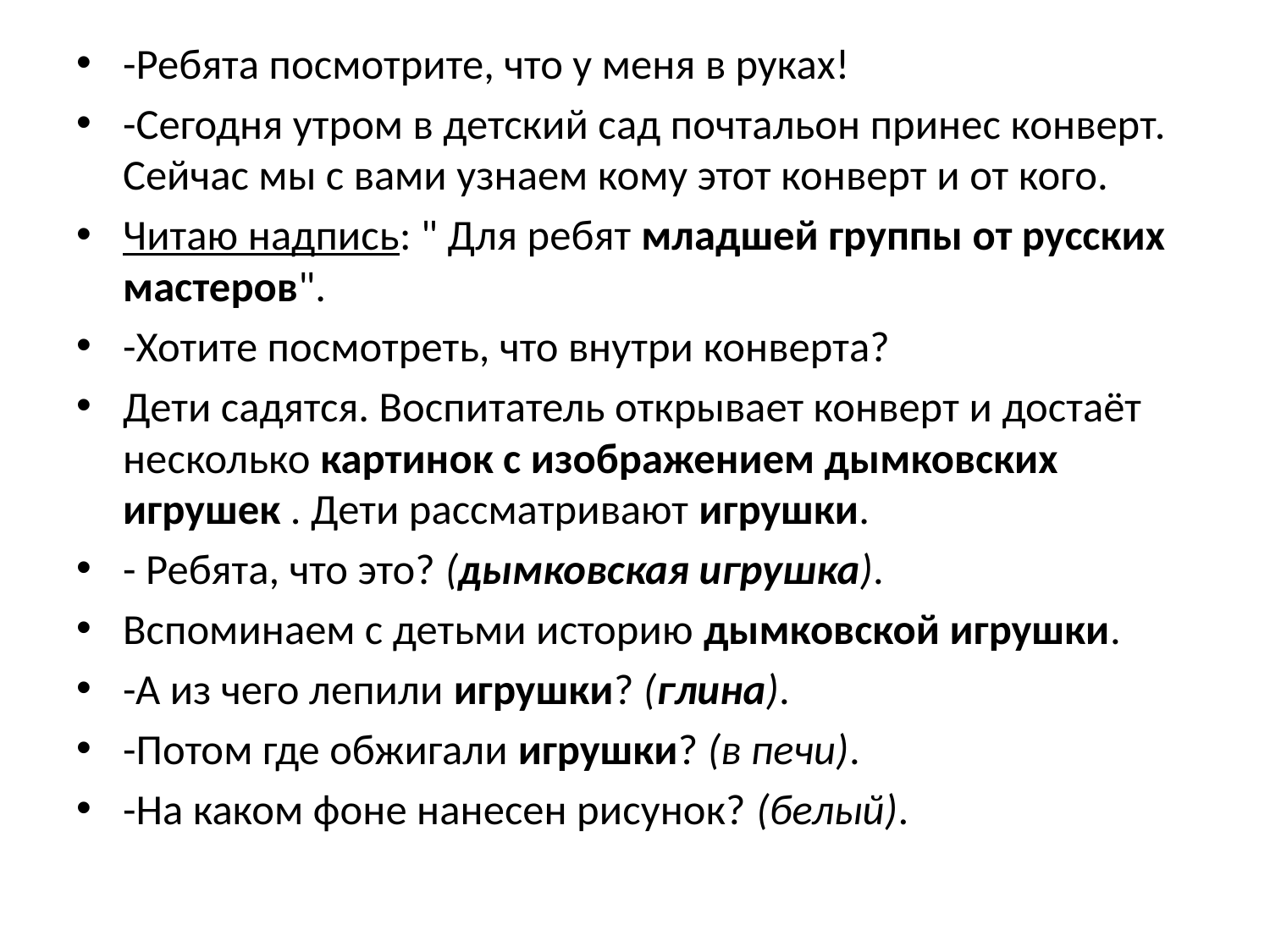

-Ребята посмотрите, что у меня в руках!
-Сегодня утром в детский сад почтальон принес конверт. Сейчас мы с вами узнаем кому этот конверт и от кого.
Читаю надпись: " Для ребят младшей группы от русских мастеров".
-Хотите посмотреть, что внутри конверта?
Дети садятся. Воспитатель открывает конверт и достаёт несколько картинок с изображением дымковских игрушек . Дети рассматривают игрушки.
- Ребята, что это? (дымковская игрушка).
Вспоминаем с детьми историю дымковской игрушки.
-А из чего лепили игрушки? (глина).
-Потом где обжигали игрушки? (в печи).
-На каком фоне нанесен рисунок? (белый).